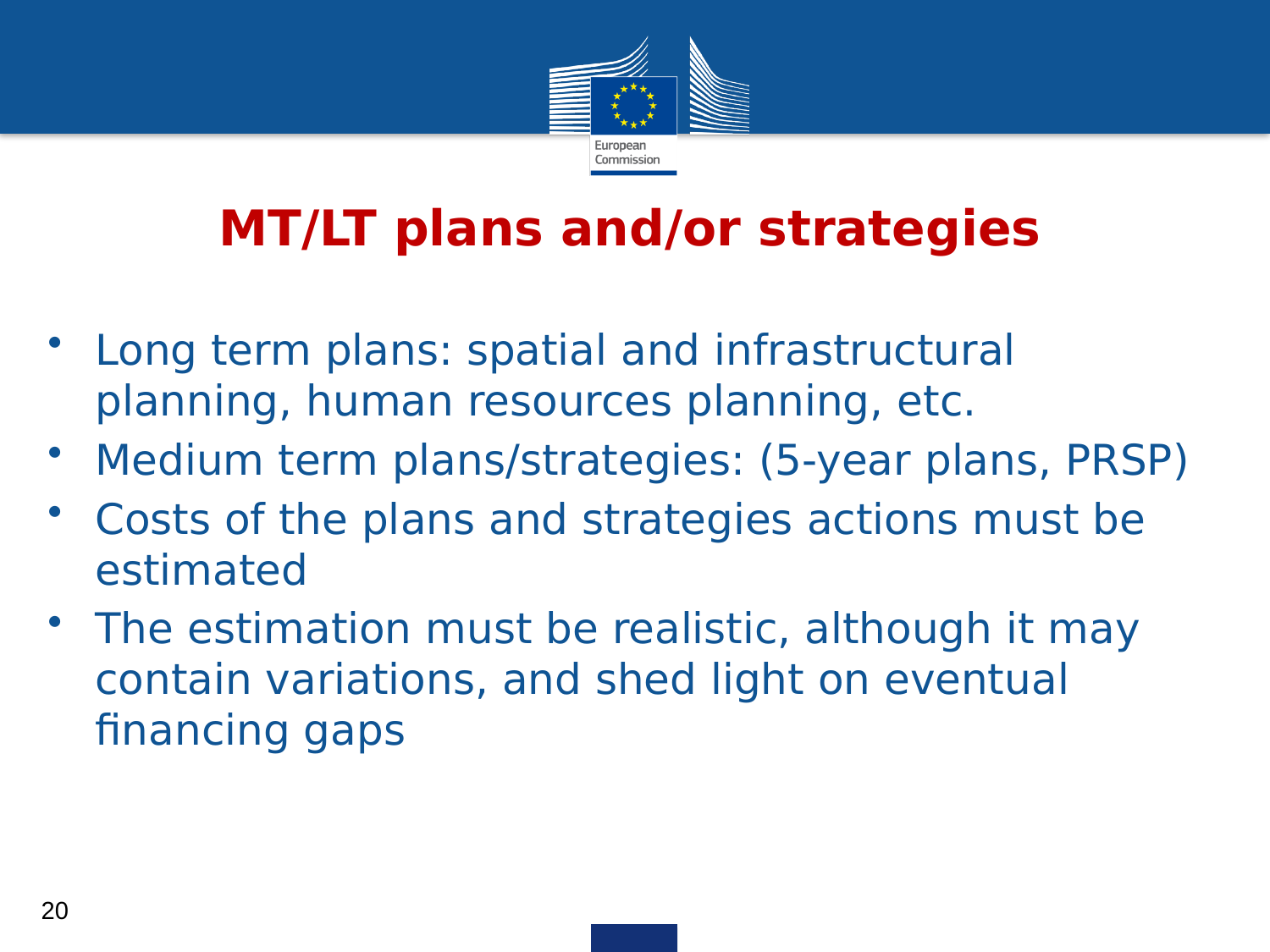

MT/LT plans and/or strategies
Long term plans: spatial and infrastructural planning, human resources planning, etc.
Medium term plans/strategies: (5-year plans, PRSP)
Costs of the plans and strategies actions must be estimated
The estimation must be realistic, although it may contain variations, and shed light on eventual financing gaps
20